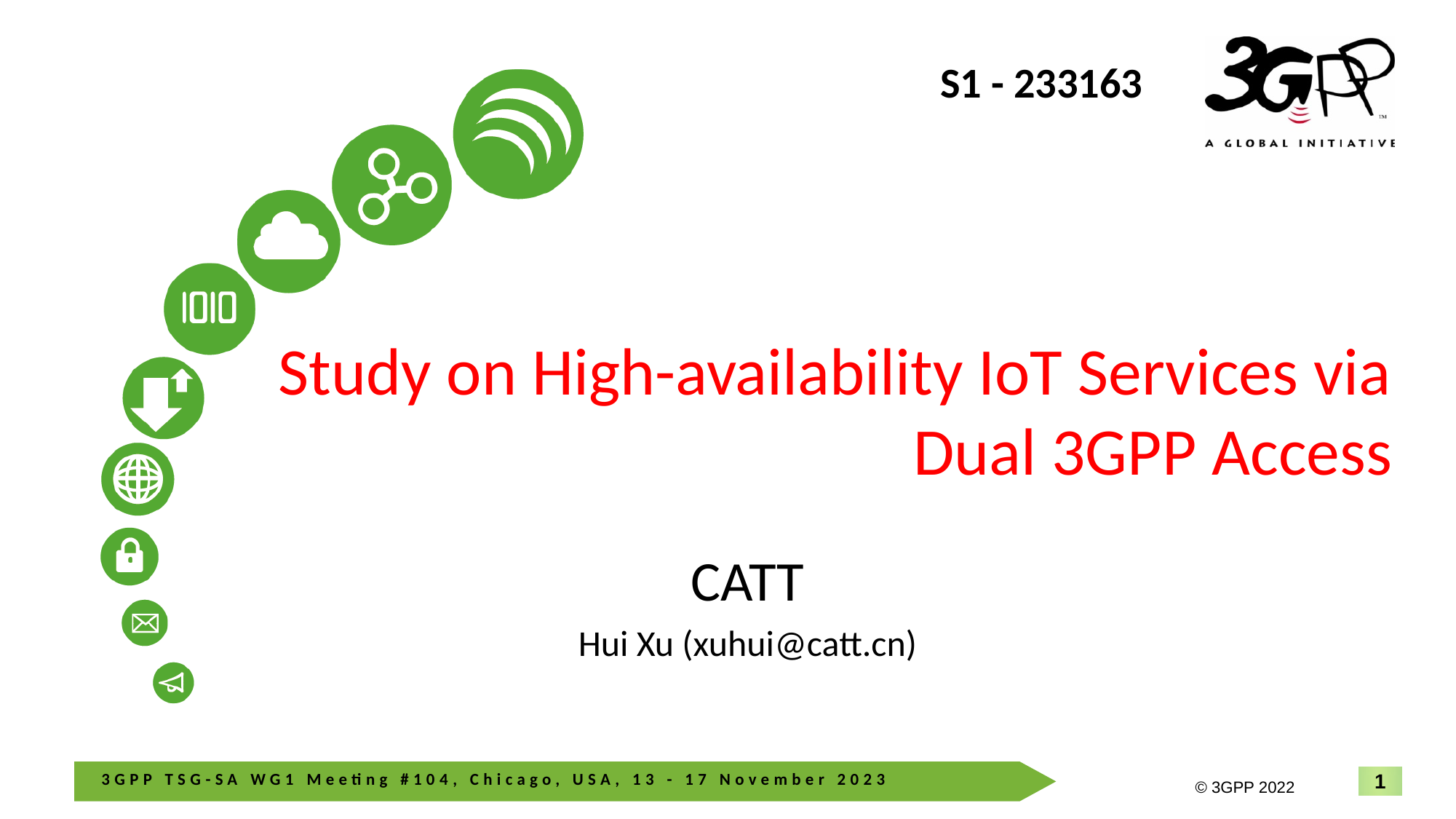

S1 - 233163
# Study on High-availability IoT Services via Dual 3GPP Access
CATT
Hui Xu (xuhui@catt.cn)